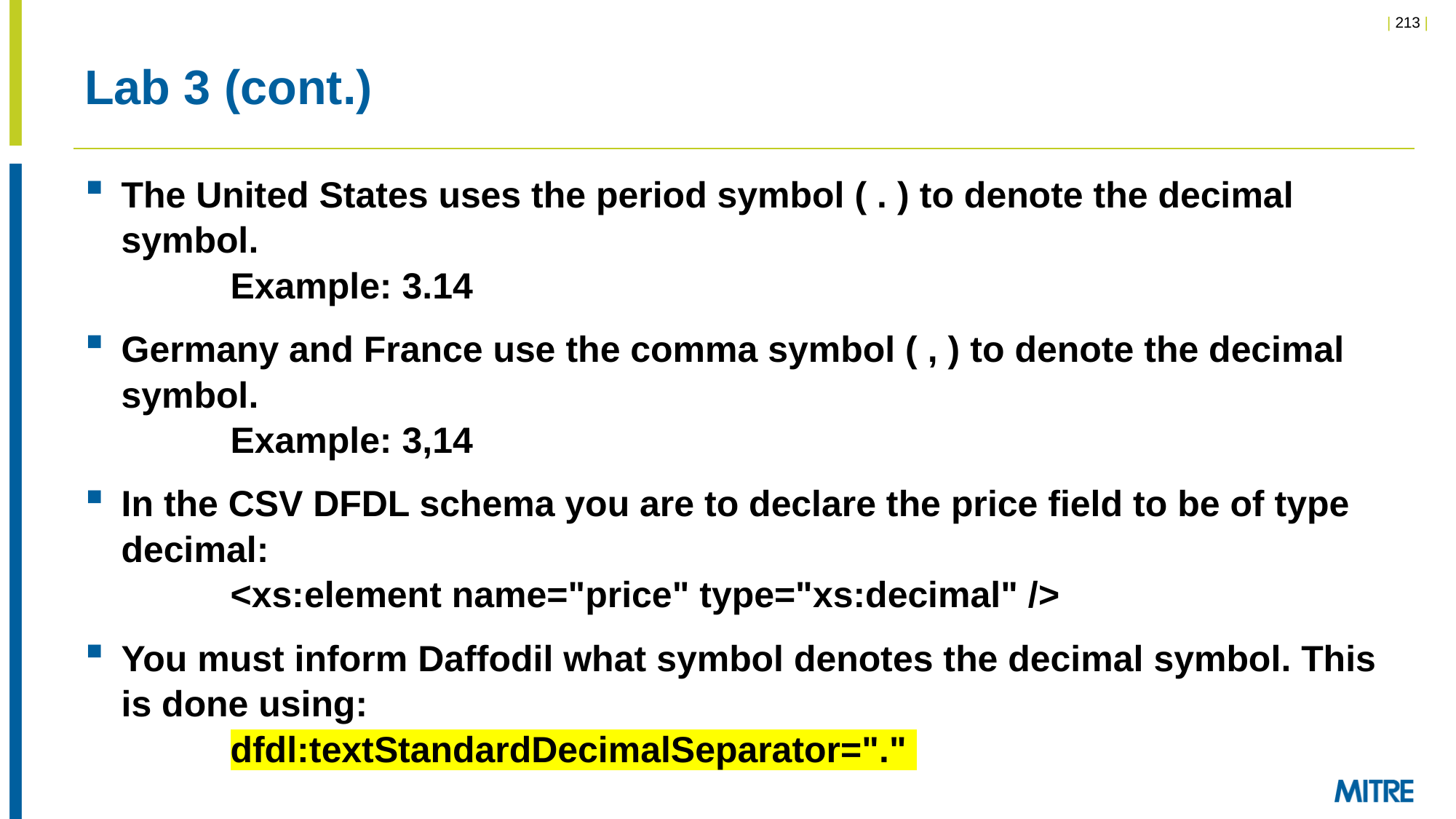

# Lab 3 (cont.)
The United States uses the period symbol ( . ) to denote the decimal symbol.
 	Example: 3.14
Germany and France use the comma symbol ( , ) to denote the decimal symbol.
 	Example: 3,14
In the CSV DFDL schema you are to declare the price field to be of type decimal:
	<xs:element name="price" type="xs:decimal" />
You must inform Daffodil what symbol denotes the decimal symbol. This is done using:
 	dfdl:textStandardDecimalSeparator="."